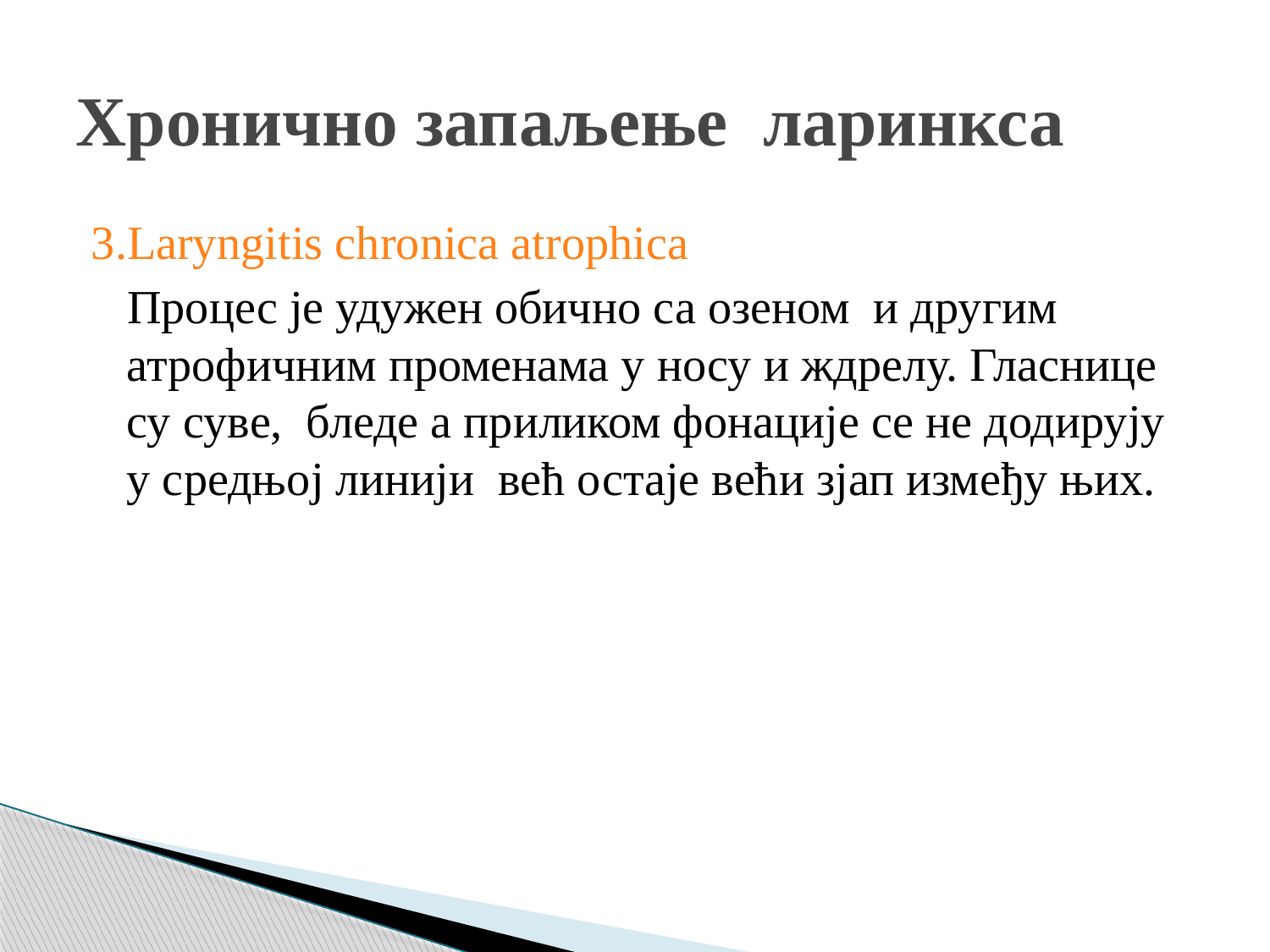

# Хронично запаљење  ларинкса
3.Laryngitis chronica atrophica
   Процес је удужен обично са озеном  и другим атрофичним променама у носу и ждрелу. Гласнице су суве,  бледе а приликом фонације се не додирују у средњој линији  већ остаје већи зјап између њих.